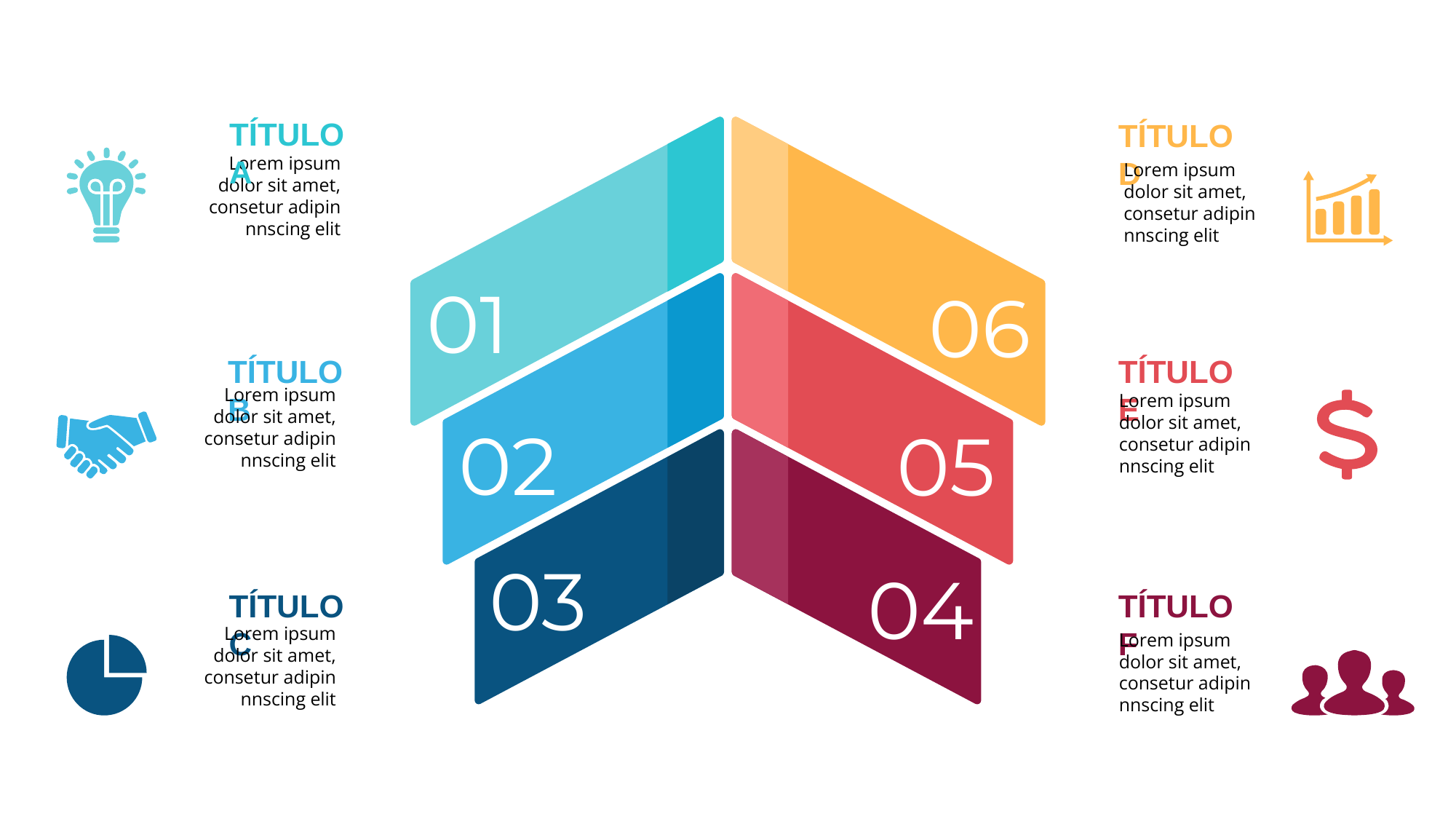

TÍTULO A
TÍTULO D

Lorem ipsum dolor sit amet, consetur adipin nnscing elit

Lorem ipsum dolor sit amet, consetur adipin nnscing elit

01
06
TÍTULO B
TÍTULO E
Lorem ipsum dolor sit amet, consetur adipin nnscing elit
Lorem ipsum dolor sit amet, consetur adipin nnscing elit

02
05

03
04
TÍTULO C
TÍTULO F
Lorem ipsum dolor sit amet, consetur adipin nnscing elit
Lorem ipsum dolor sit amet, consetur adipin nnscing elit